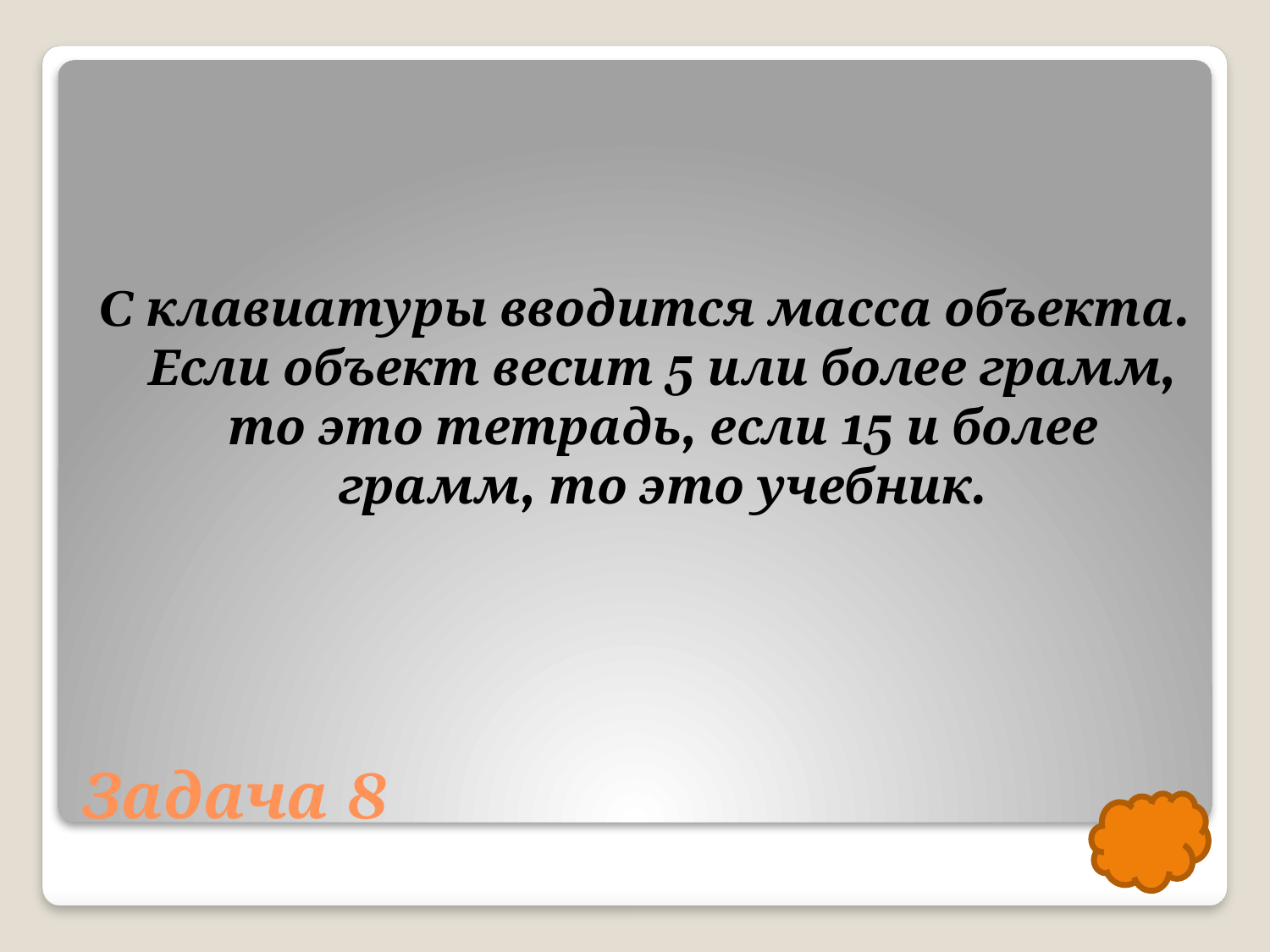

C клавиатуры вводится масса объекта. Если объект весит 5 или более грамм, то это тетрадь, если 15 и более грамм, то это учебник.
# Задача 8